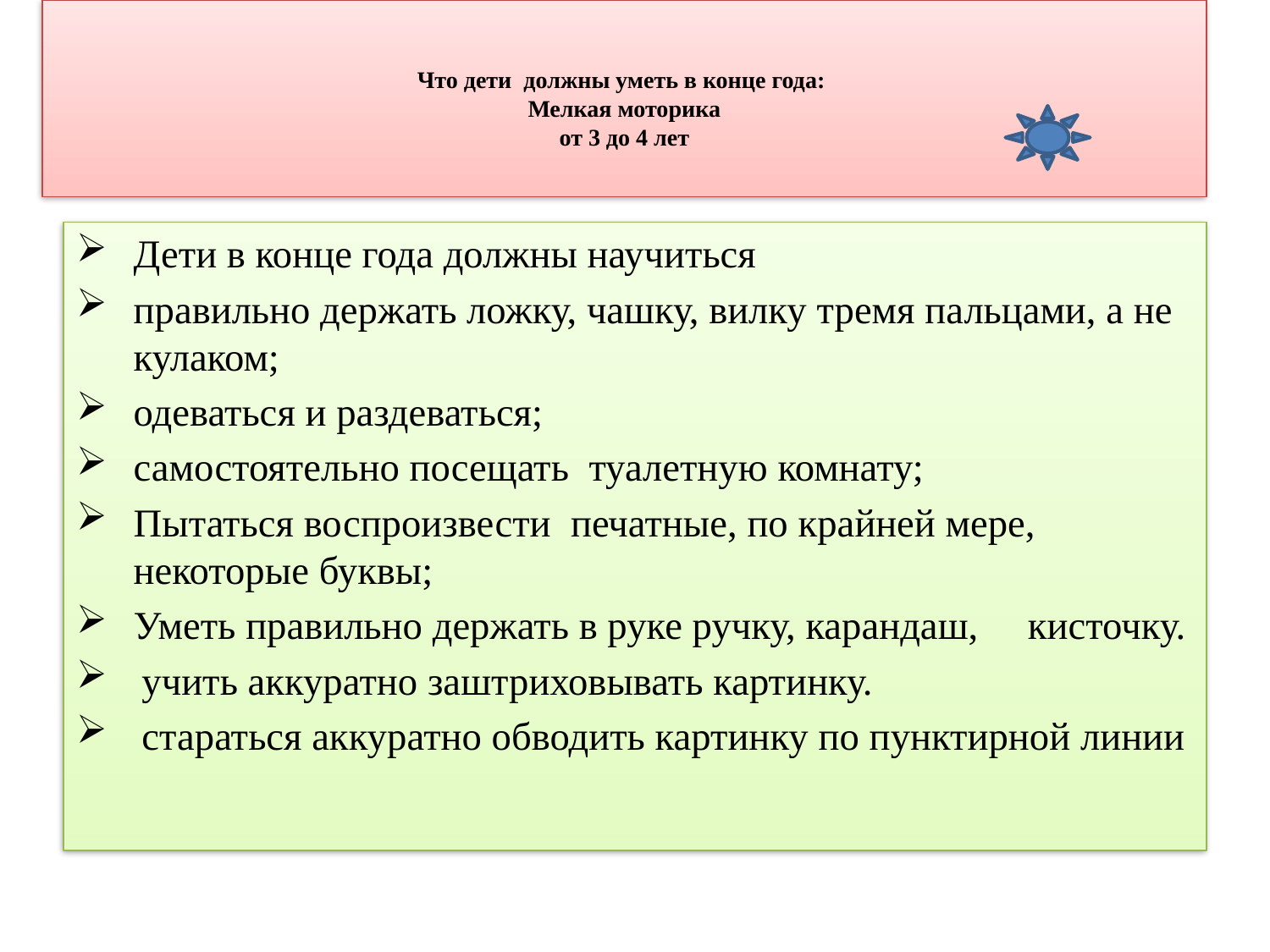

# Что дети  должны уметь в конце года: Мелкая моторика от 3 до 4 лет

Дети в конце года должны научиться
правильно держать ложку, чашку, вилку тремя пальцами, а не кулаком;
одеваться и раздеваться;
самостоятельно посещать  туалетную комнату;
Пытаться воспроизвести  печатные, по крайней мере, некоторые буквы;
Уметь правильно держать в руке ручку, карандаш,     кисточку.
   учить аккуратно заштриховывать картинку.
   стараться аккуратно обводить картинку по пунктирной линии